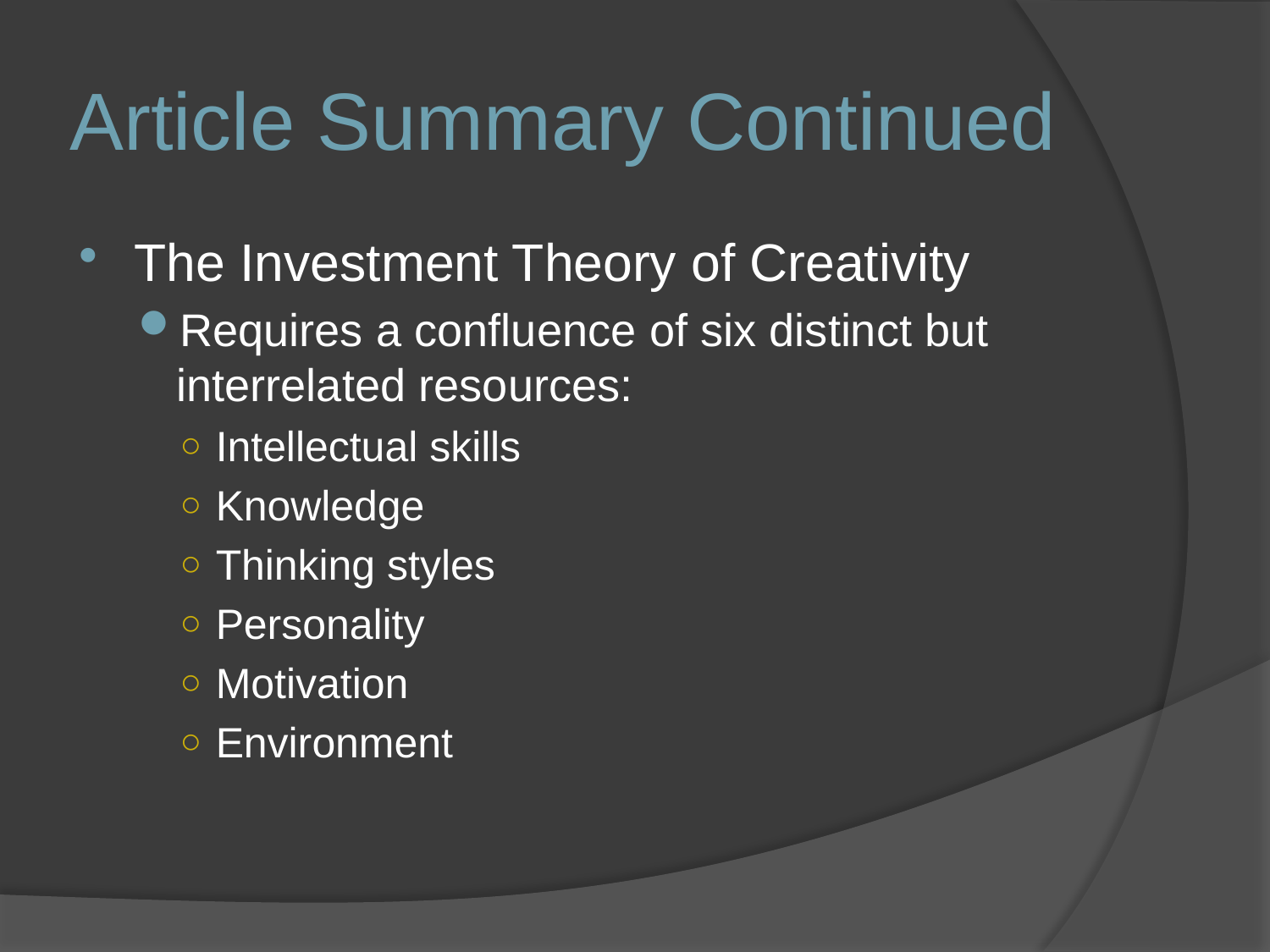

# Article Summary Continued
The Investment Theory of Creativity
Requires a confluence of six distinct but interrelated resources:
Intellectual skills
Knowledge
Thinking styles
Personality
Motivation
Environment